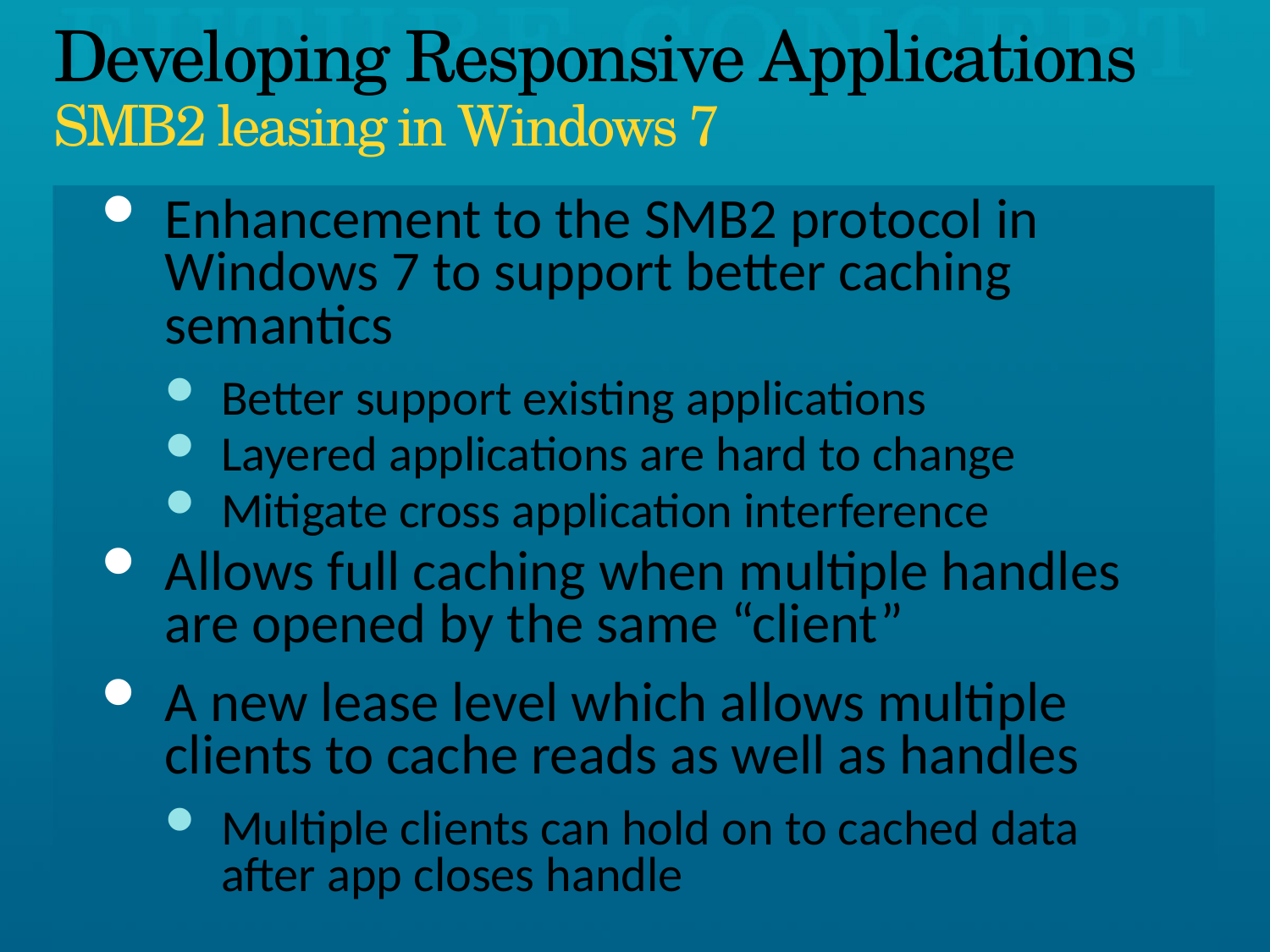

# Developing Responsive Applications SMB2 leasing in Windows 7
Enhancement to the SMB2 protocol in Windows 7 to support better caching semantics
Better support existing applications
Layered applications are hard to change
Mitigate cross application interference
Allows full caching when multiple handles are opened by the same “client”
A new lease level which allows multiple clients to cache reads as well as handles
Multiple clients can hold on to cached data after app closes handle